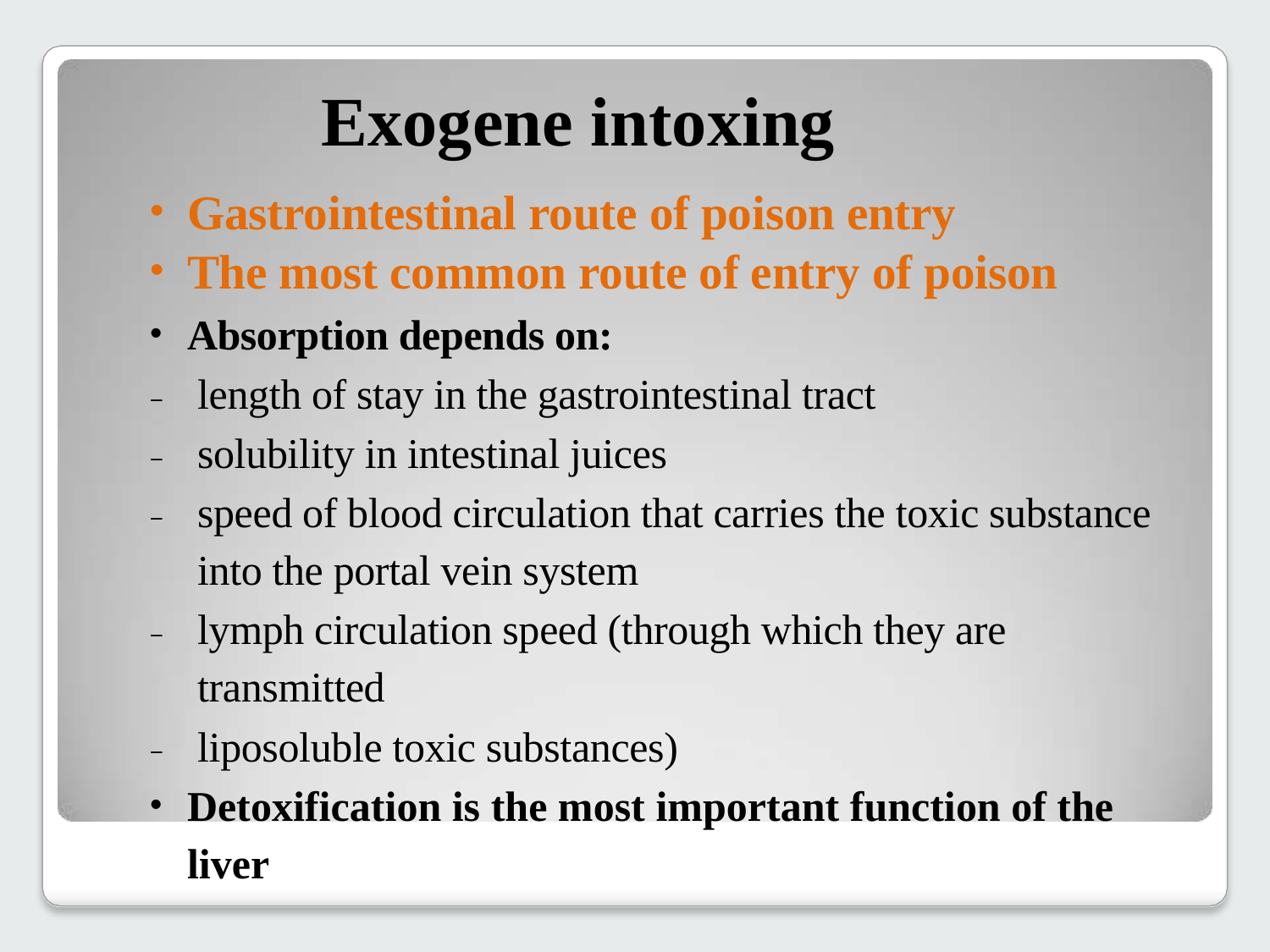

# Exogene intoxing
Gastrointestinal route of poison entry
The most common route of entry of poison
Absorption depends on:
length of stay in the gastrointestinal tract
solubility in intestinal juices
speed of blood circulation that carries the toxic substance into the portal vein system
lymph circulation speed (through which they are transmitted
liposoluble toxic substances)
Detoxification is the most important function of the liver